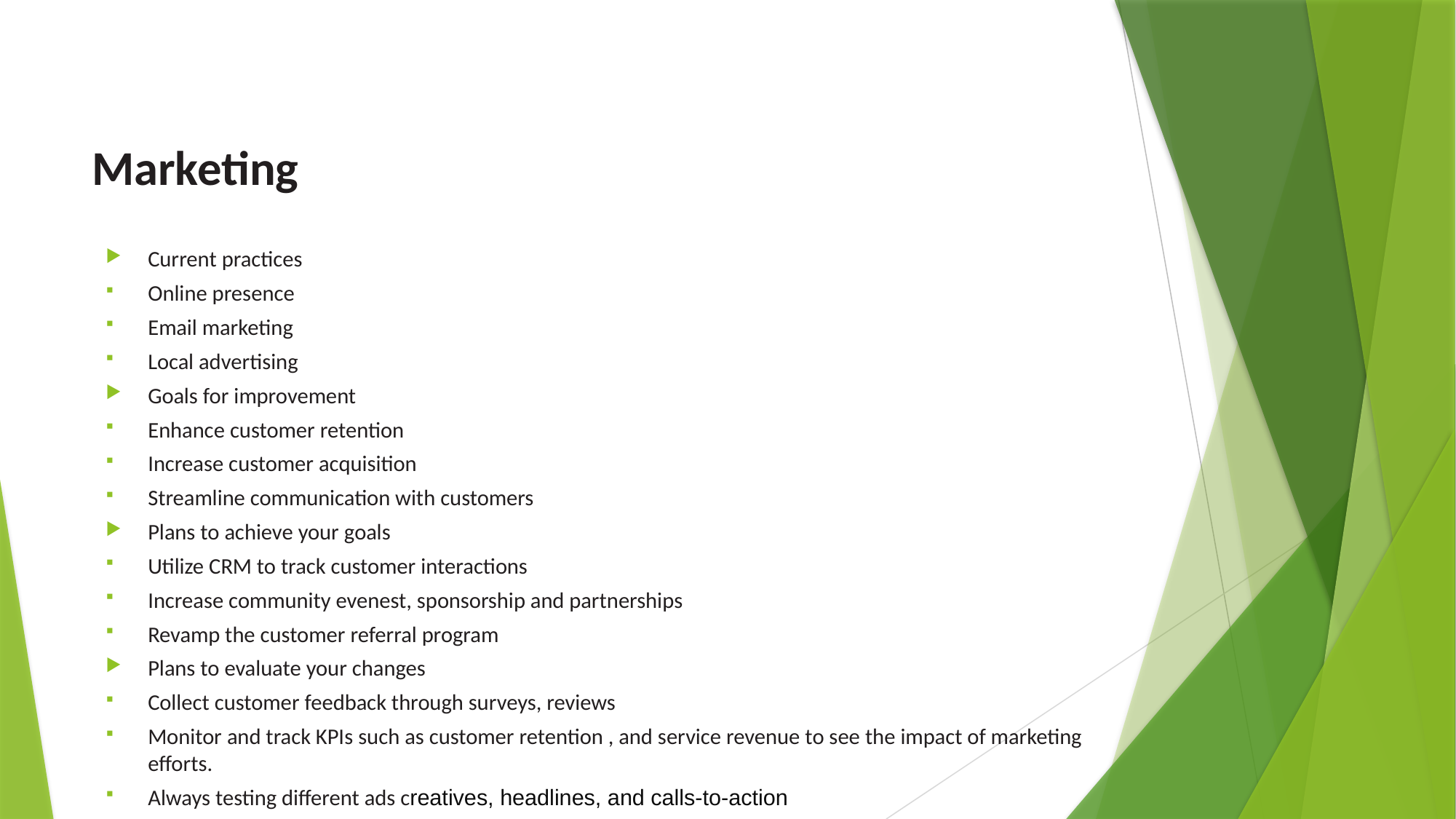

# Marketing

Current practices
Online presence
Email marketing
Local advertising
Goals for improvement
Enhance customer retention
Increase customer acquisition
Streamline communication with customers
Plans to achieve your goals
Utilize CRM to track customer interactions
Increase community evenest, sponsorship and partnerships
Revamp the customer referral program
Plans to evaluate your changes
Collect customer feedback through surveys, reviews
Monitor and track KPIs such as customer retention , and service revenue to see the impact of marketing efforts.
Always testing different ads creatives, headlines, and calls-to-action